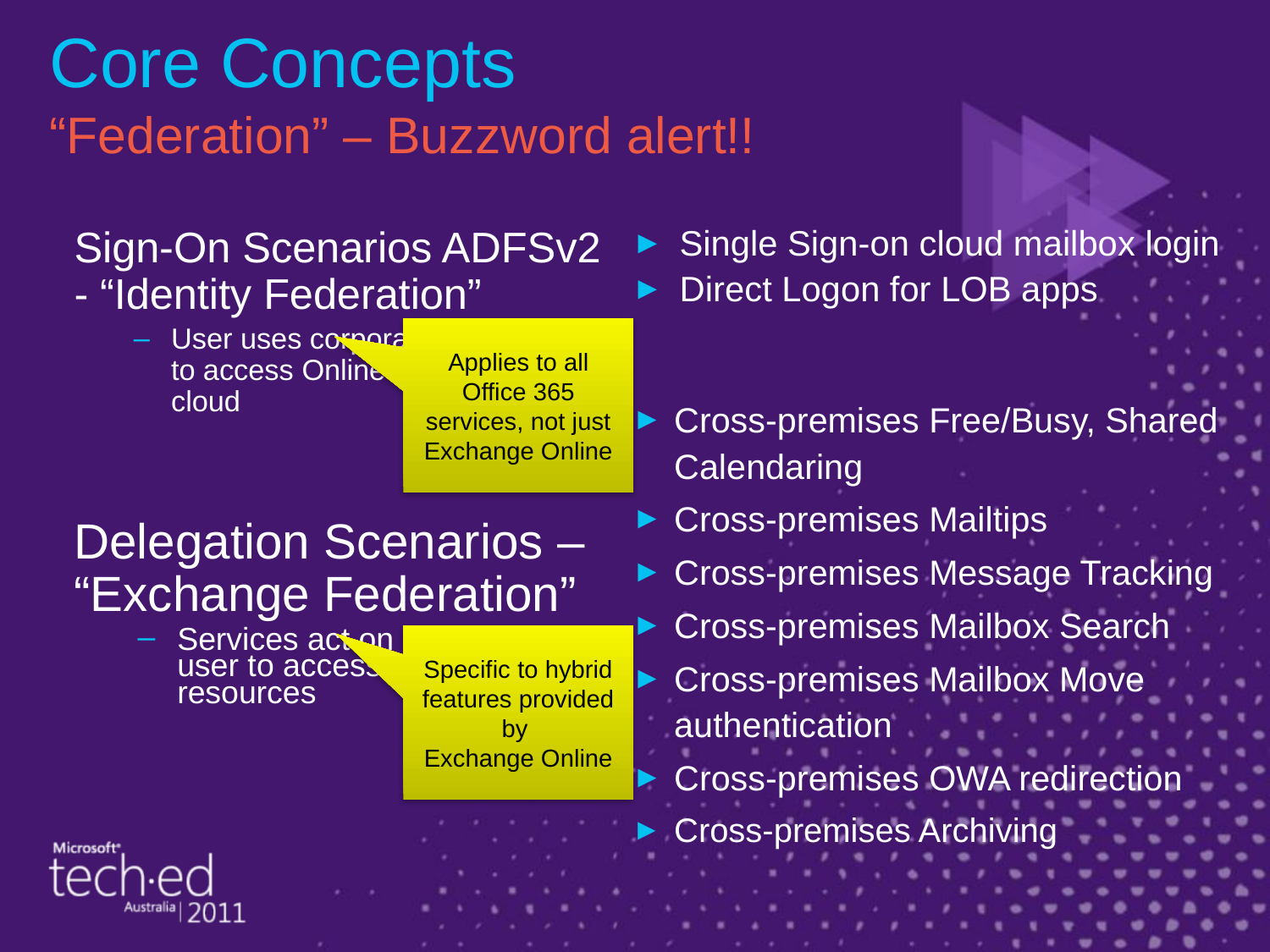

# Core Concepts “Federation” – Buzzword alert!!
Sign-On Scenarios ADFSv2 - “Identity Federation”
User uses corporate credentials to access Online resources in the cloud
Single Sign-on cloud mailbox login
Direct Logon for LOB apps
Applies to all Office 365 services, not just Exchange Online
Cross-premises Free/Busy, Shared Calendaring
Cross-premises Mailtips
Cross-premises Message Tracking
Cross-premises Mailbox Search
Cross-premises Mailbox Move authentication
Cross-premises OWA redirection
Cross-premises Archiving
Delegation Scenarios – “Exchange Federation”
Services act on behalf of a user to access Exchange resources

Specific to hybrid features provided by
Exchange Online